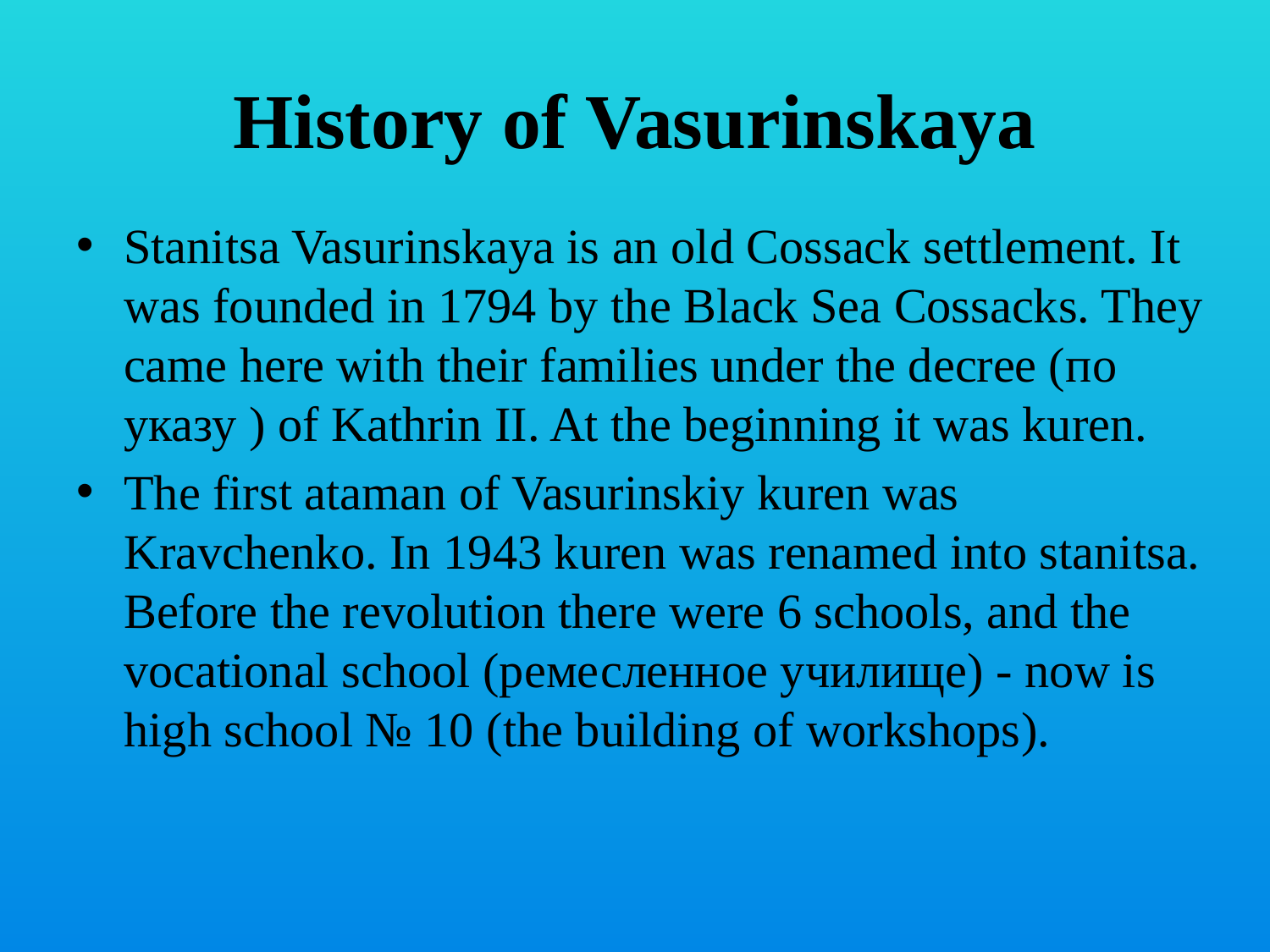

# History of Vasurinskaya
Stanitsa Vasurinskaya is an old Cossack settlement. It was founded in 1794 by the Black Sea Cossacks. They came here with their families under the decree (по указу ) of Kathrin II. At the beginning it was kuren.
The first ataman of Vasurinskiy kuren was Kravchenko. In 1943 kuren was renamed into stanitsa. Before the revolution there were 6 schools, and the vocational school (peмесленное училище) - now is high school № 10 (the building of workshops).